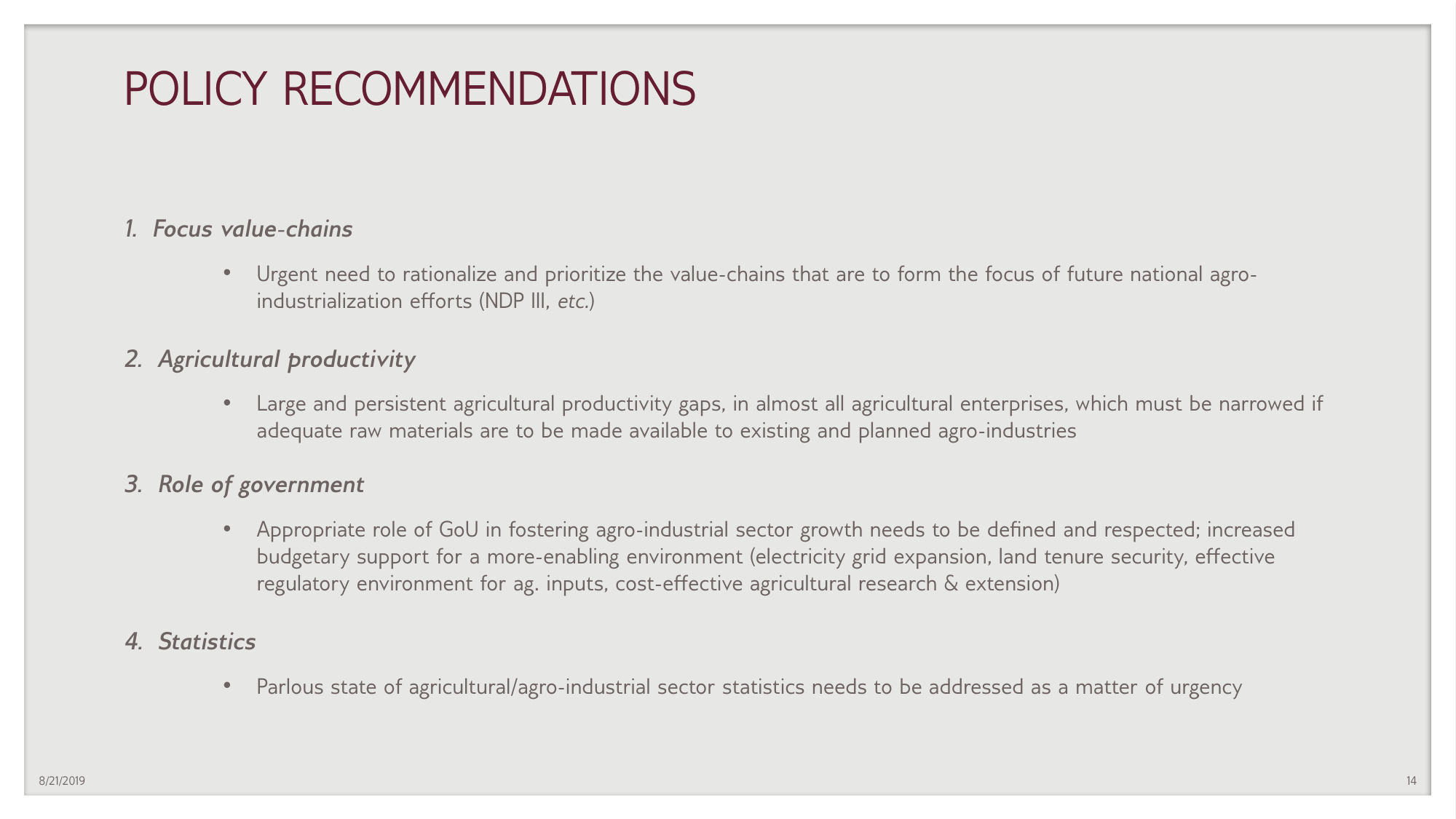

# POLICY RECOMMENDATIONS
1.  Focus value-chains
Urgent need to rationalize and prioritize the value-chains that are to form the focus of future national agro-industrialization efforts (NDP III, etc.)

2.  Agricultural productivity
Large and persistent agricultural productivity gaps, in almost all agricultural enterprises, which must be narrowed if adequate raw materials are to be made available to existing and planned agro-industries

3.  Role of government
Appropriate role of GoU in fostering agro-industrial sector growth needs to be defined and respected; increased budgetary support for a more-enabling environment (electricity grid expansion, land tenure security, effective regulatory environment for ag. inputs, cost-effective agricultural research & extension)

4.  Statistics
Parlous state of agricultural/agro-industrial sector statistics needs to be addressed as a matter of urgency

8/21/2019
14